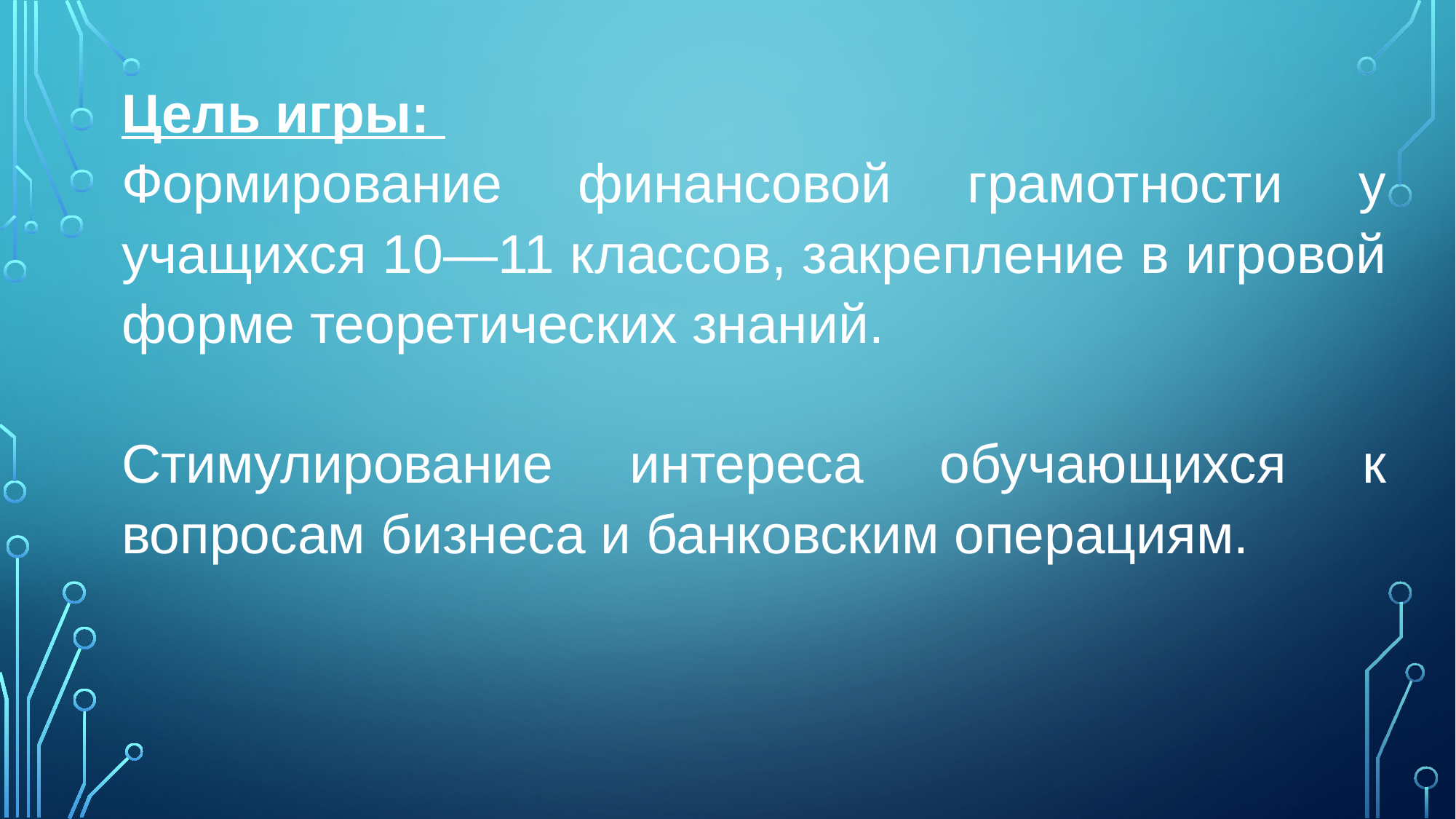

Цель игры:
Формирование финансовой грамотности у учащихся 10—11 классов, закрепление в игровой форме теоретических знаний.
Стимулирование интереса обучающихся к вопросам бизнеса и банковским операциям.